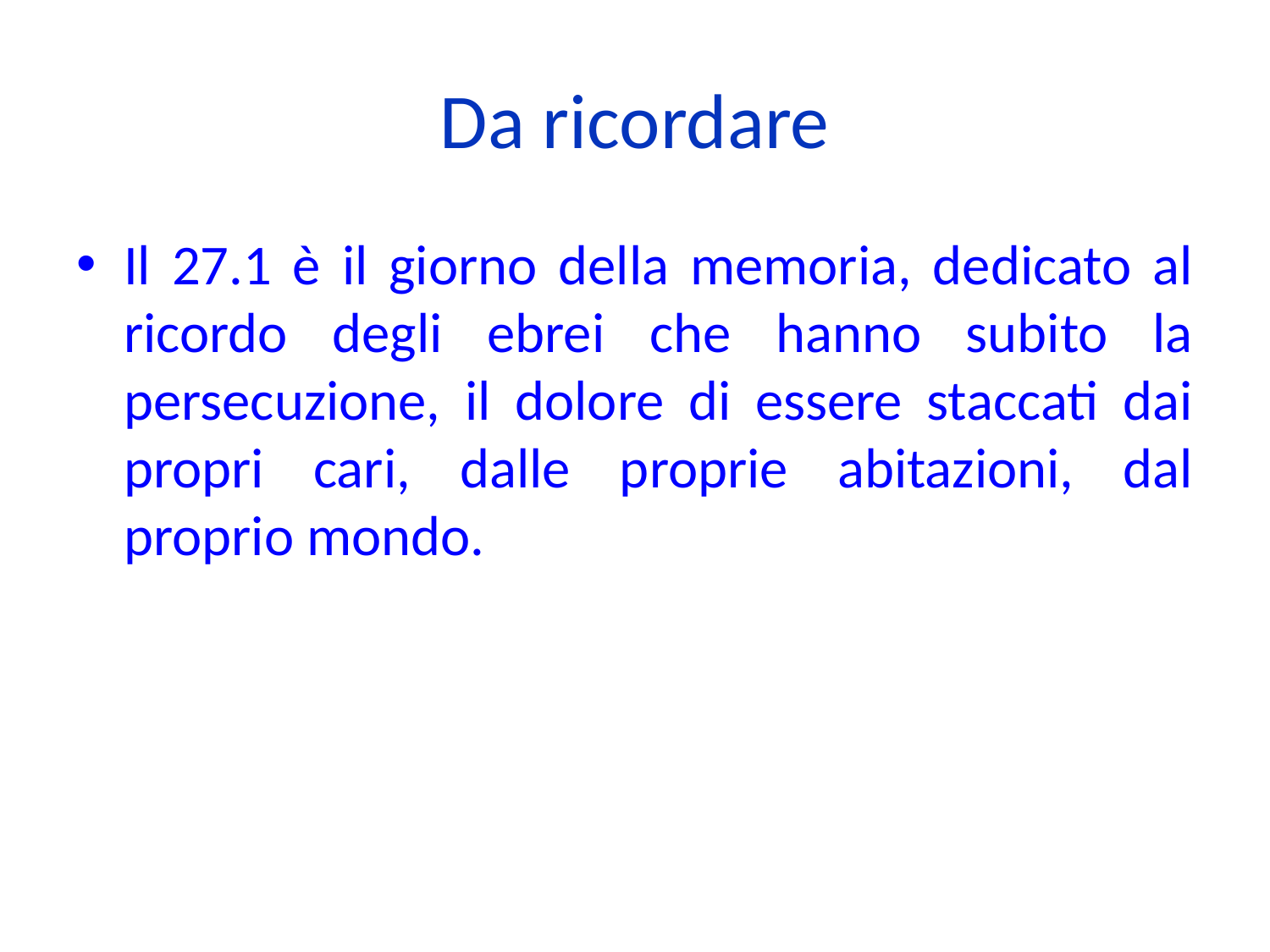

# Da ricordare
Il 27.1 è il giorno della memoria, dedicato al ricordo degli ebrei che hanno subito la persecuzione, il dolore di essere staccati dai propri cari, dalle proprie abitazioni, dal proprio mondo.